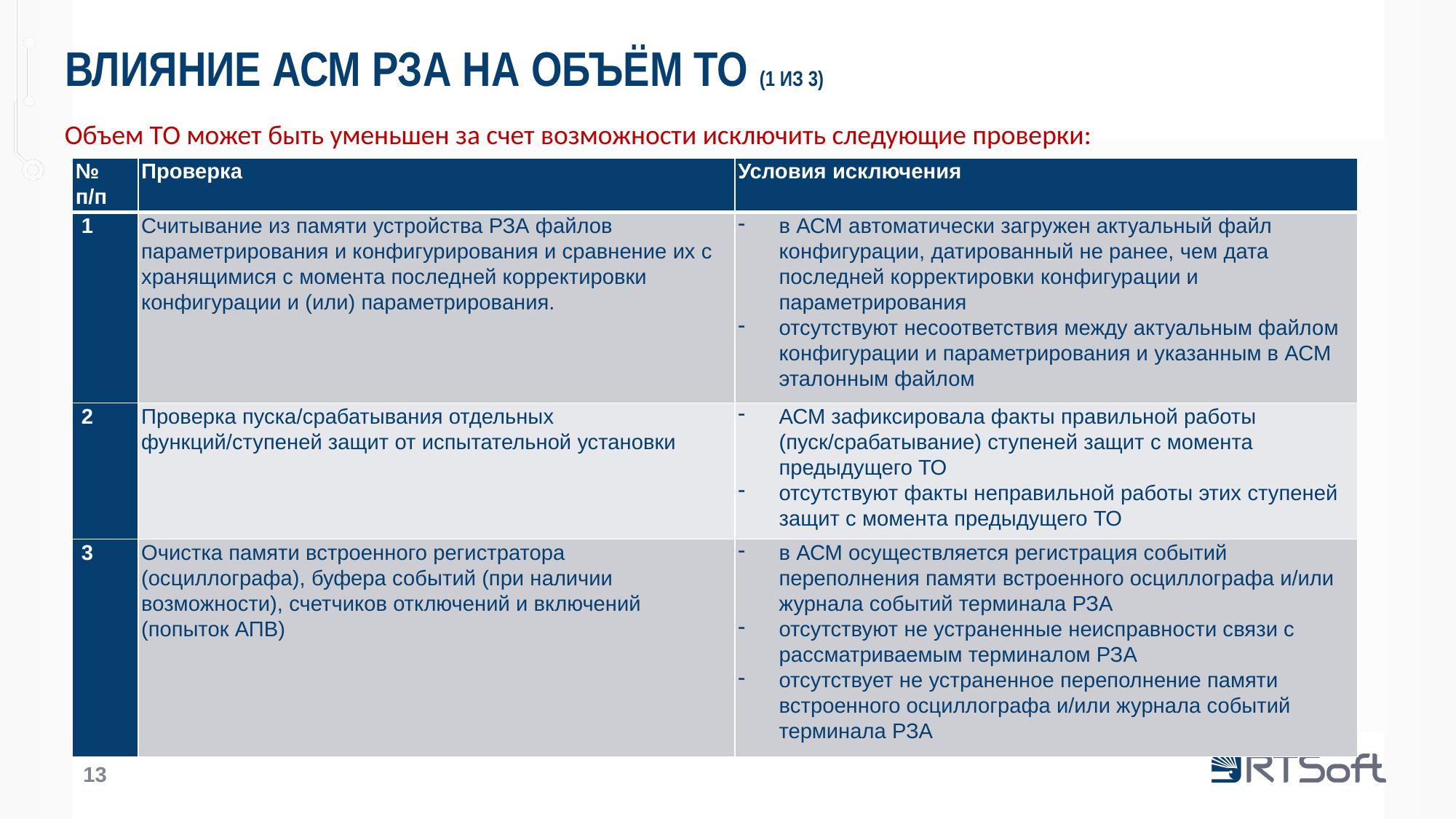

# Влияние АСМ РЗА на объём ТО (1 из 3)
Объем ТО может быть уменьшен за счет возможности исключить следующие проверки:
| № п/п | Проверка | Условия исключения |
| --- | --- | --- |
| 1 | Считывание из памяти устройства РЗА файлов параметрирования и конфигурирования и сравнение их с хранящимися с момента последней корректировки конфигурации и (или) параметрирования. | в АСМ автоматически загружен актуальный файл конфигурации, датированный не ранее, чем дата последней корректировки конфигурации и параметрирования отсутствуют несоответствия между актуальным файлом конфигурации и параметрирования и указанным в АСМ эталонным файлом |
| 2 | Проверка пуска/срабатывания отдельных функций/ступеней защит от испытательной установки | АСМ зафиксировала факты правильной работы (пуск/срабатывание) ступеней защит с момента предыдущего ТО отсутствуют факты неправильной работы этих ступеней защит с момента предыдущего ТО |
| 3 | Очистка памяти встроенного регистратора (осциллографа), буфера событий (при наличии возможности), счетчиков отключений и включений (попыток АПВ) | в АСМ осуществляется регистрация событий переполнения памяти встроенного осциллографа и/или журнала событий терминала РЗА отсутствуют не устраненные неисправности связи с рассматриваемым терминалом РЗА отсутствует не устраненное переполнение памяти встроенного осциллографа и/или журнала событий терминала РЗА |
13